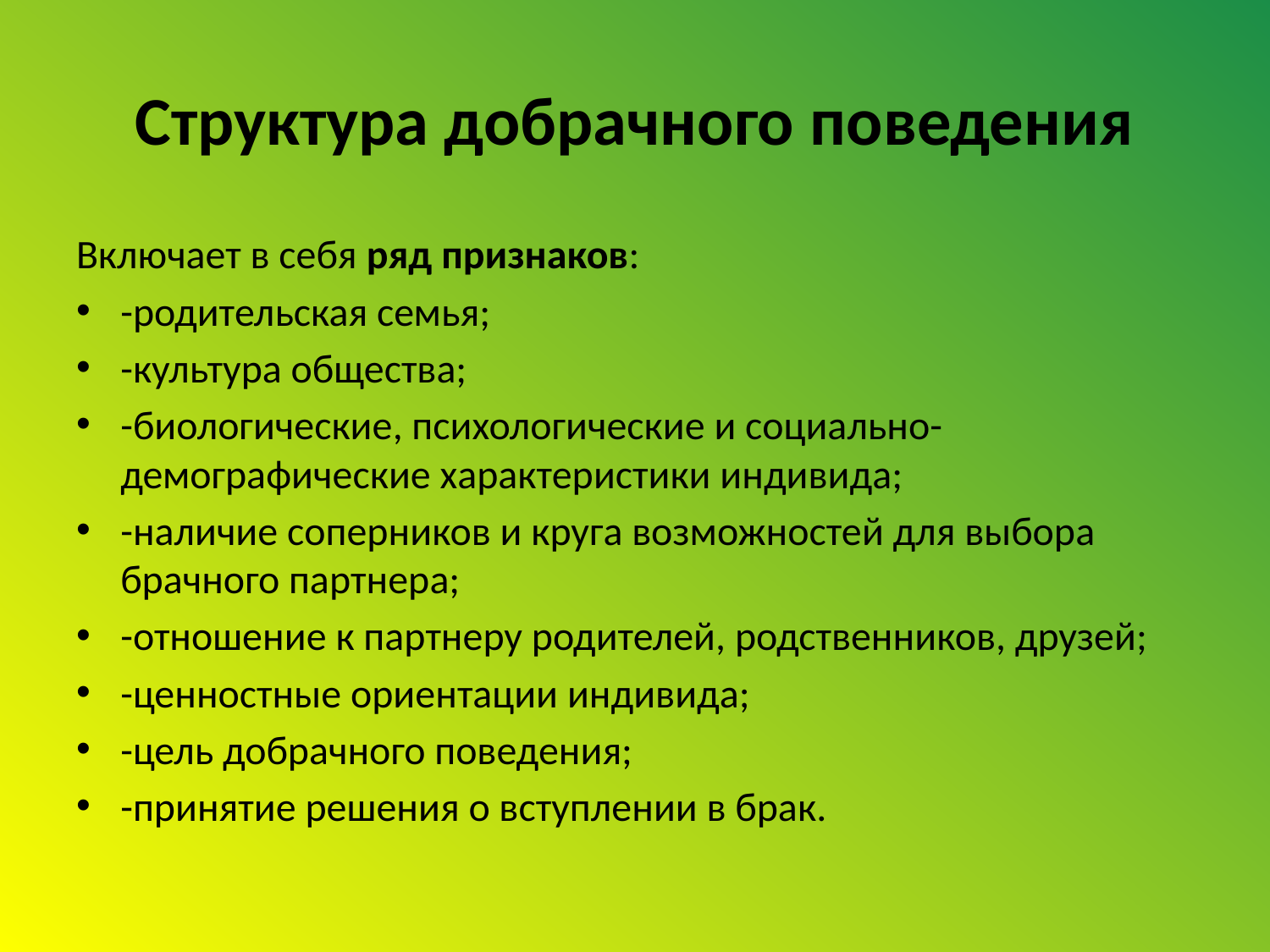

# Структура добрачного поведения
Включает в себя ряд признаков:
-родительская семья;
-культура общества;
-биологические, психологические и социально-демографические характеристики индивида;
-наличие соперников и круга возможностей для выбора  брачного партнера;
-отношение к партнеру родителей, родственников, друзей;
-ценностные ориентации индивида;
-цель добрачного поведения;
-принятие решения о вступлении в брак.